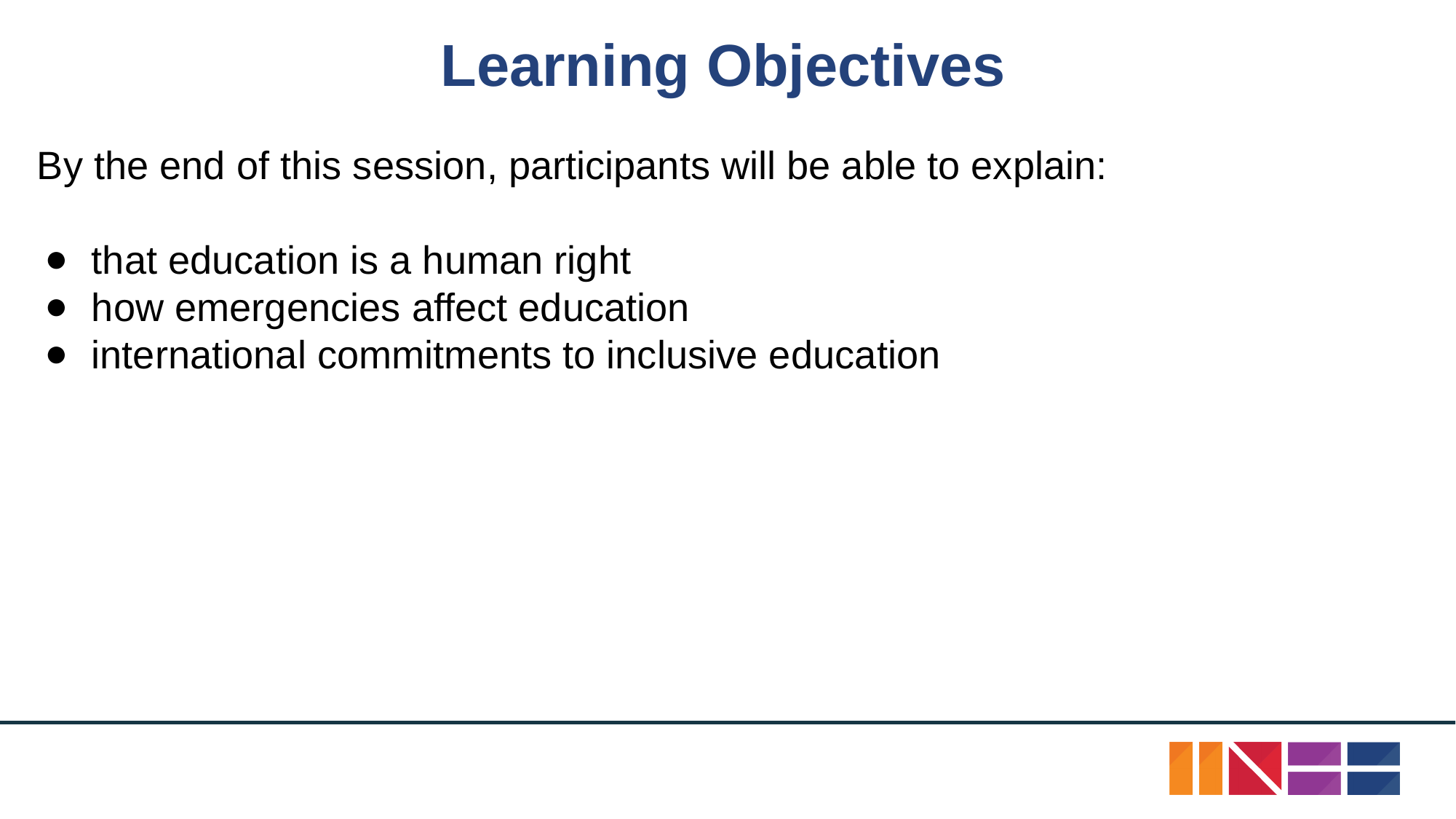

# Learning Objectives
By the end of this session, participants will be able to explain:

that education is a human right
how emergencies affect education
international commitments to inclusive education